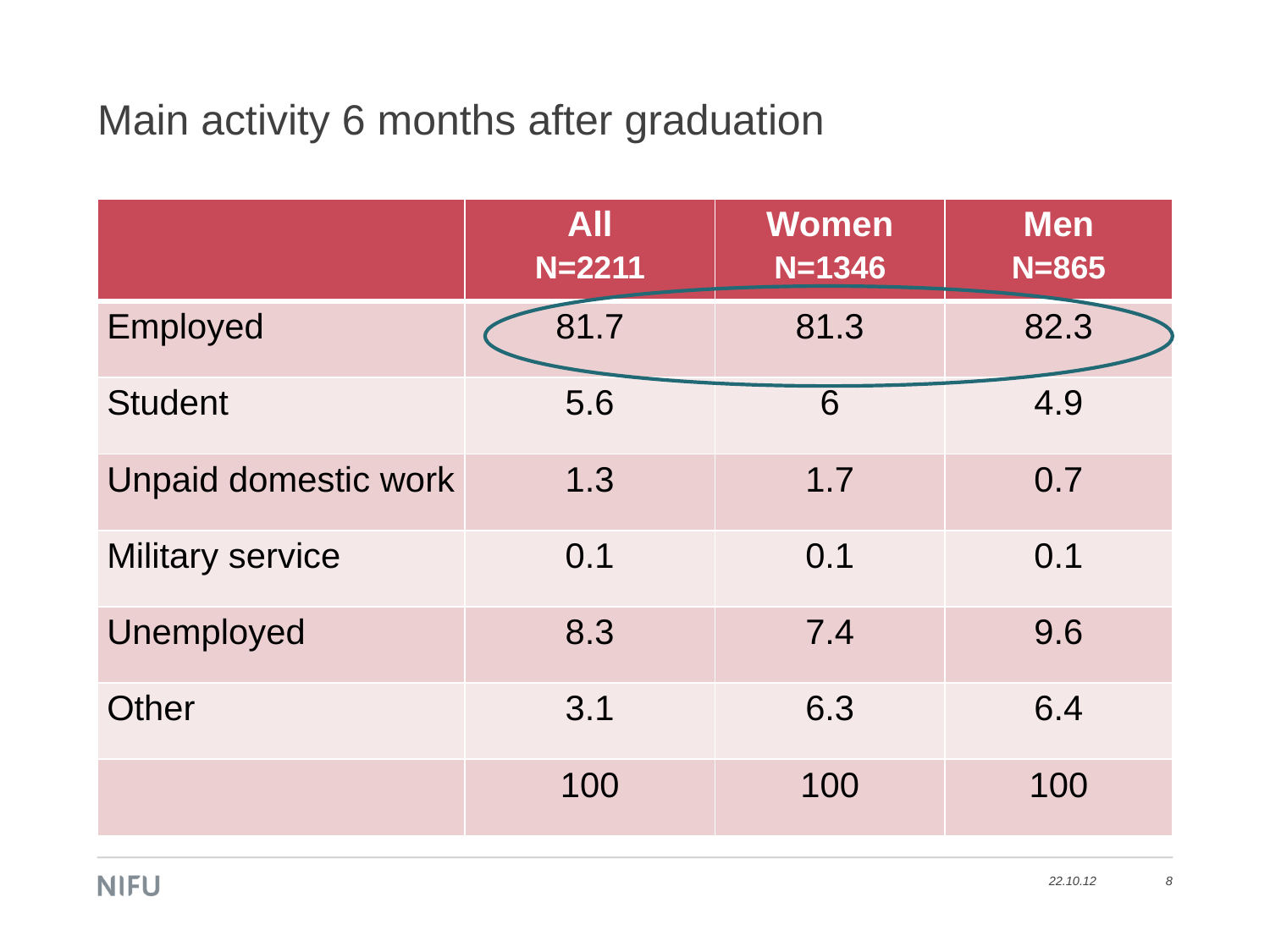

# Main activity 6 months after graduation
|  | All N=2211 | Women N=1346 | Men N=865 |
| --- | --- | --- | --- |
| Employed | 81.7 | 81.3 | 82.3 |
| Student | 5.6 | 6 | 4.9 |
| Unpaid domestic work | 1.3 | 1.7 | 0.7 |
| Military service | 0.1 | 0.1 | 0.1 |
| Unemployed | 8.3 | 7.4 | 9.6 |
| Other | 3.1 | 6.3 | 6.4 |
|  | 100 | 100 | 100 |

22.10.12
8